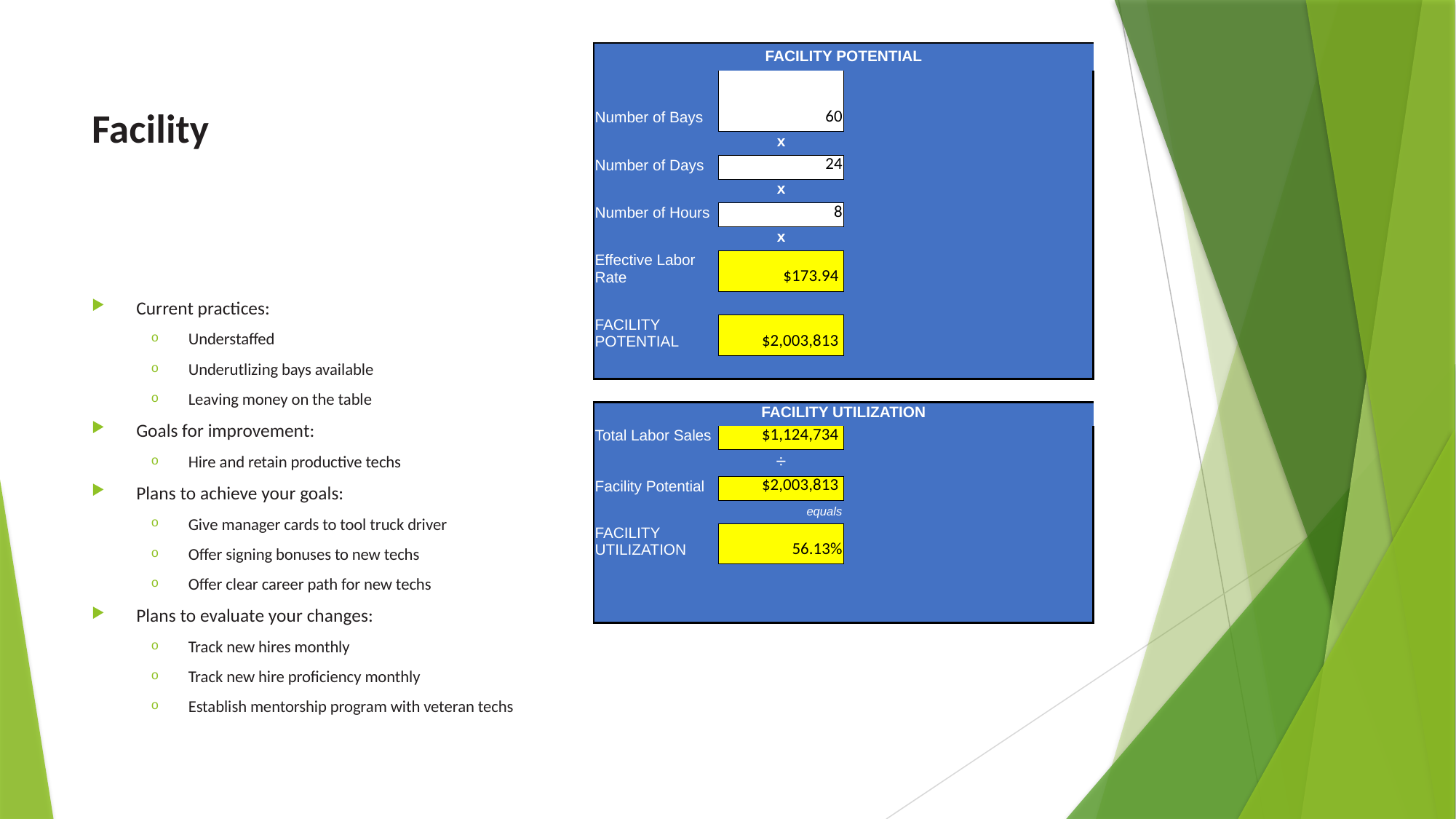

| FACILITY POTENTIAL |  |  |  |
| --- | --- | --- | --- |
| Number of Bays | 60 |  |  |
|  | x |  |  |
| Number of Days | 24 |  |  |
|  | x |  |  |
| Number of Hours | 8 |  |  |
|  | x |  |  |
| Effective Labor Rate | $173.94 |  |  |
|  |  |  |  |
| FACILITY POTENTIAL | $2,003,813 |  |  |
|  |  |  |  |
|  |  |  |  |
| FACILITY UTILIZATION |  |  |  |
| Total Labor Sales | $1,124,734 |  |  |
|  | ÷ |  |  |
| Facility Potential | $2,003,813 |  |  |
|  | equals |  |  |
| FACILITY UTILIZATION | 56.13% |  |  |
|  |  |  |  |
|  |  |  |  |
# Facility

Current practices:
Understaffed
Underutlizing bays available
Leaving money on the table
Goals for improvement:
Hire and retain productive techs
Plans to achieve your goals:
Give manager cards to tool truck driver
Offer signing bonuses to new techs
Offer clear career path for new techs
Plans to evaluate your changes:
Track new hires monthly
Track new hire proficiency monthly
Establish mentorship program with veteran techs